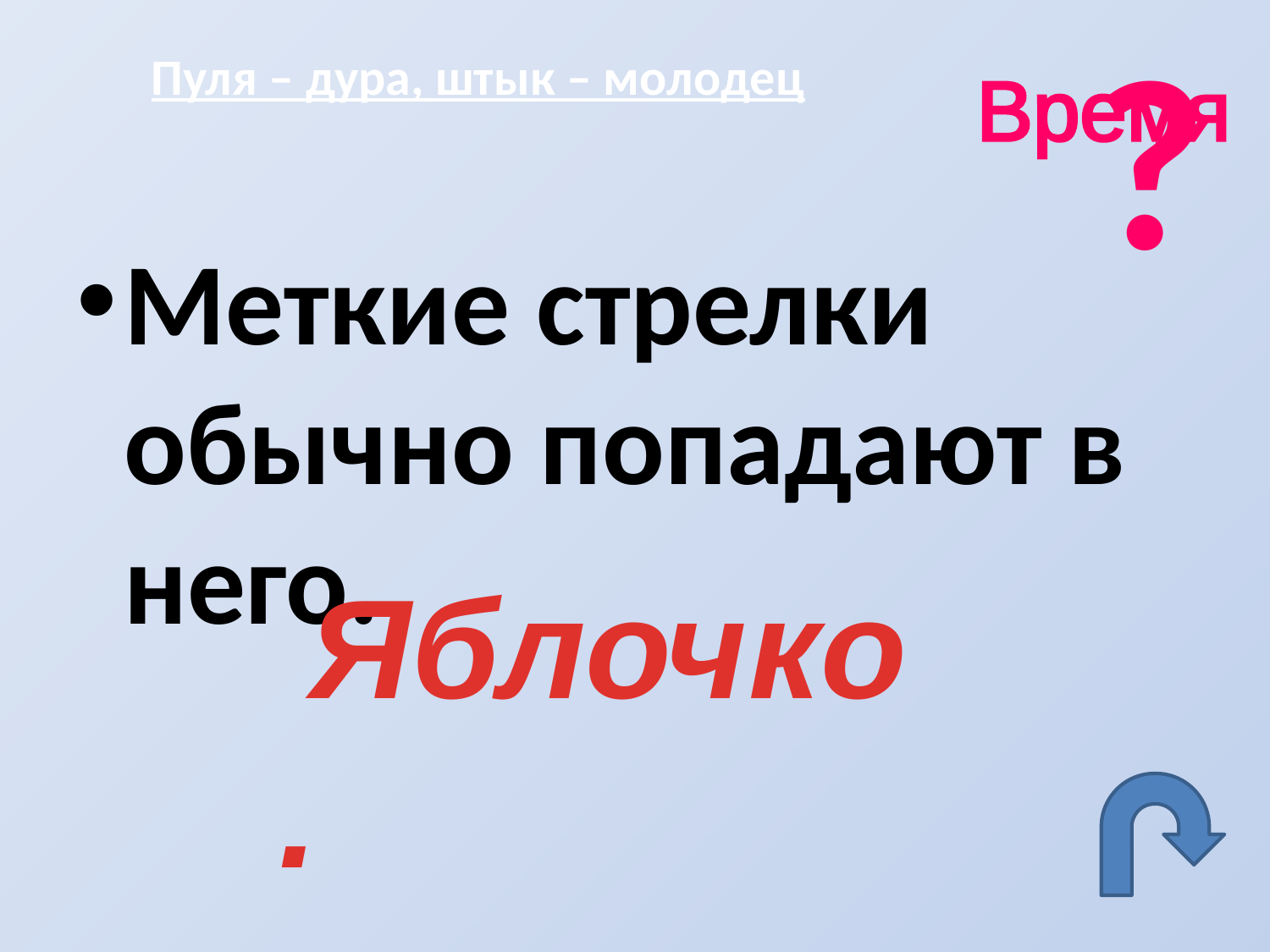

?
# Пуля – дура, штык – молодец
Время
Меткие стрелки обычно попадают в него.

Яблочко.